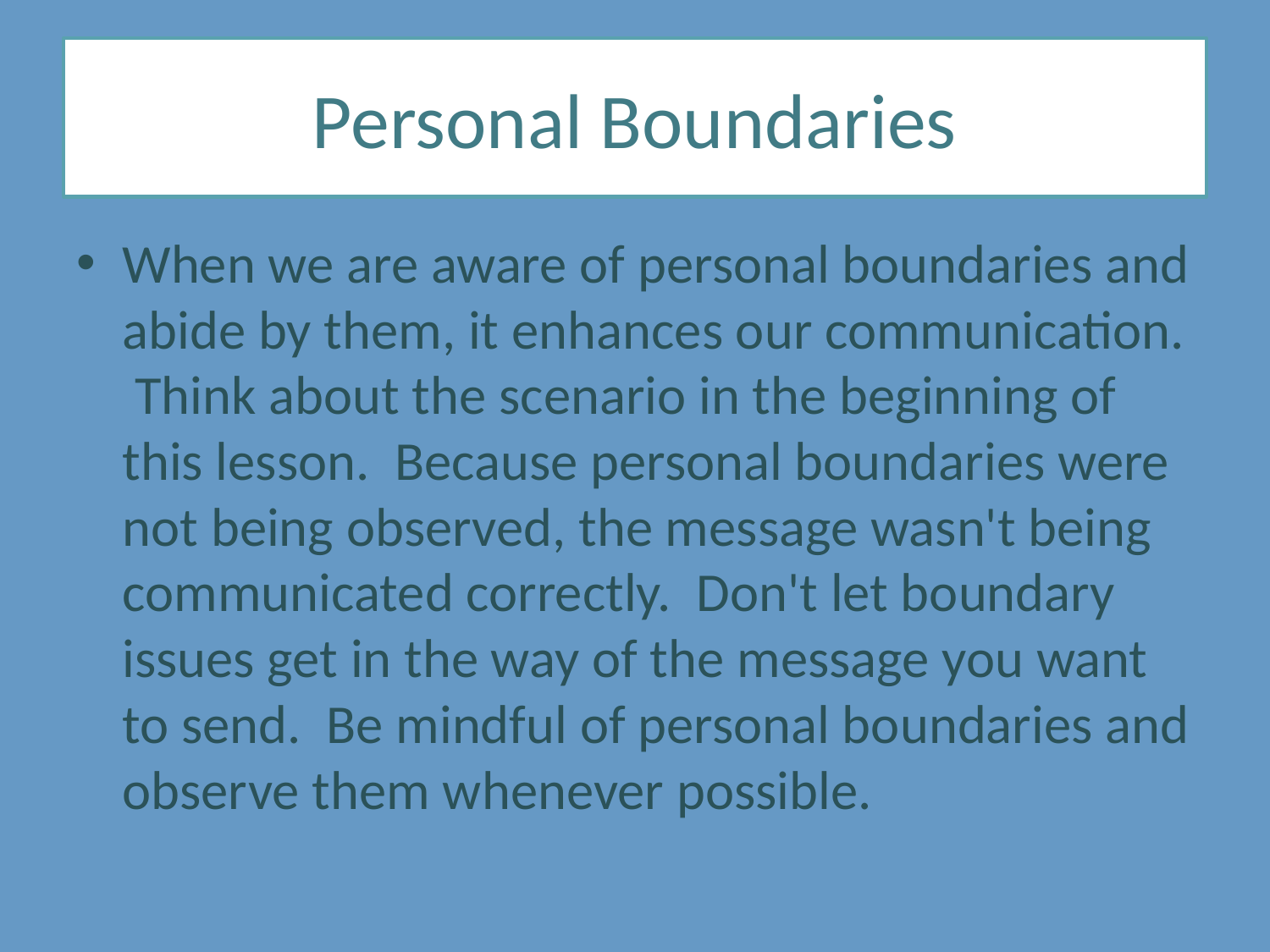

# Personal Boundaries
When we are aware of personal boundaries and abide by them, it enhances our communication.  Think about the scenario in the beginning of this lesson.  Because personal boundaries were not being observed, the message wasn't being communicated correctly.  Don't let boundary issues get in the way of the message you want to send.  Be mindful of personal boundaries and observe them whenever possible.